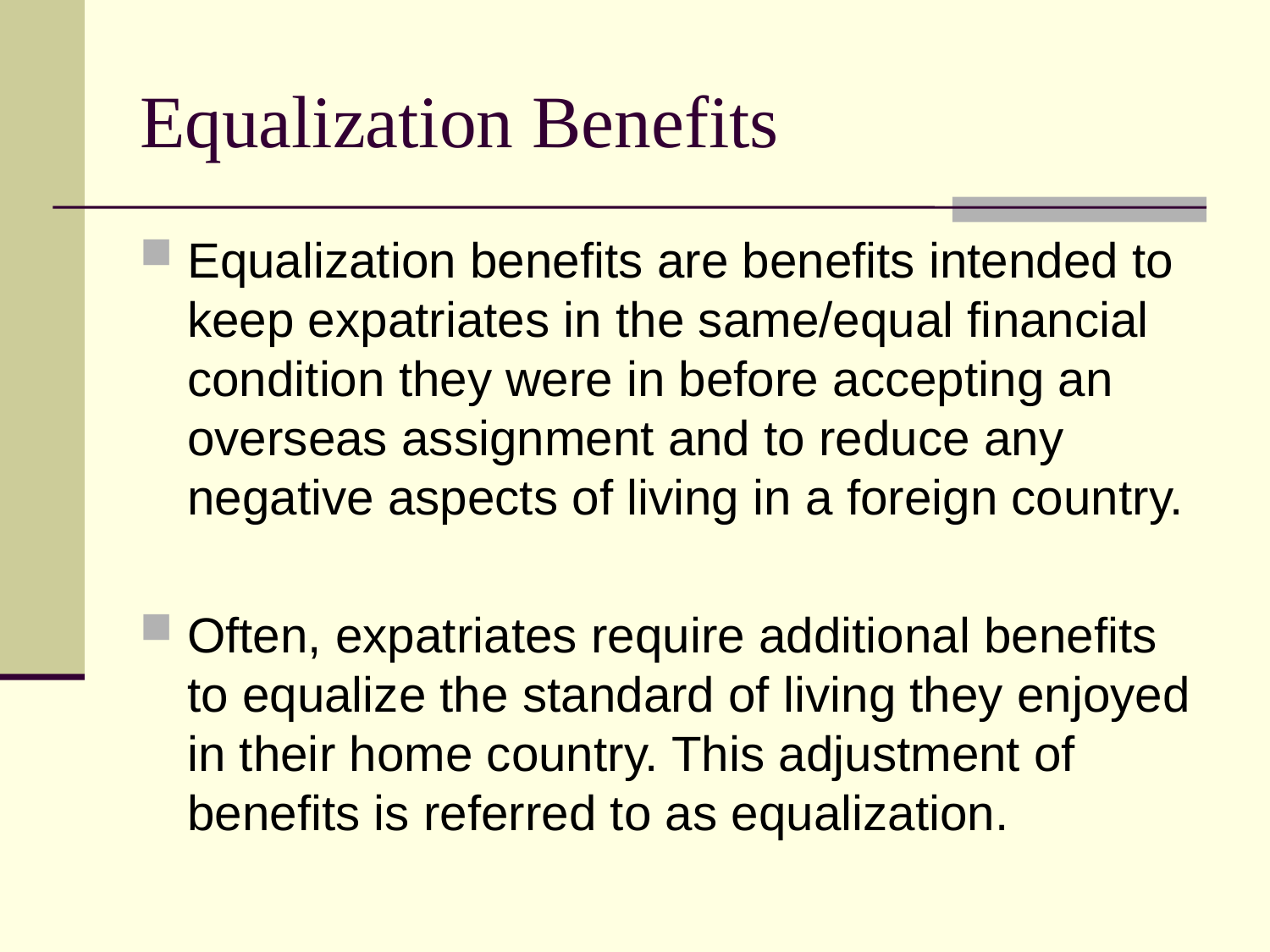

# Equalization Benefits
Equalization benefits are benefits intended to keep expatriates in the same/equal financial condition they were in before accepting an overseas assignment and to reduce any negative aspects of living in a foreign country.

Often, expatriates require additional benefits to equalize the standard of living they enjoyed in their home country. This adjustment of benefits is referred to as equalization.